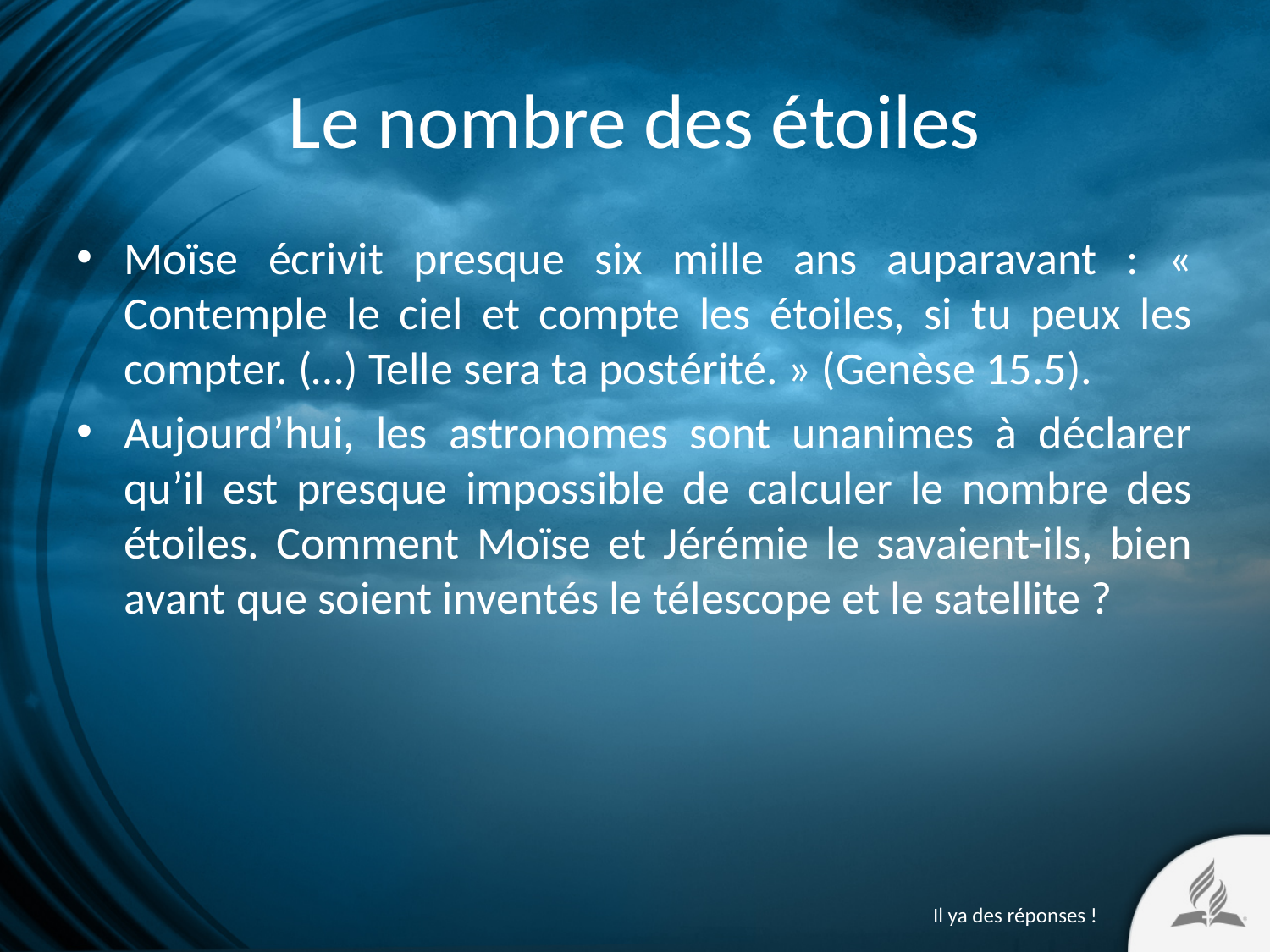

# Le nombre des étoiles
Moïse écrivit presque six mille ans auparavant : « Contemple le ciel et compte les étoiles, si tu peux les compter. (…) Telle sera ta postérité. » (Genèse 15.5).
Aujourd’hui, les astronomes sont unanimes à déclarer qu’il est presque impossible de calculer le nombre des étoiles. Comment Moïse et Jérémie le savaient-ils, bien avant que soient inventés le télescope et le satellite ?
Il ya des réponses !